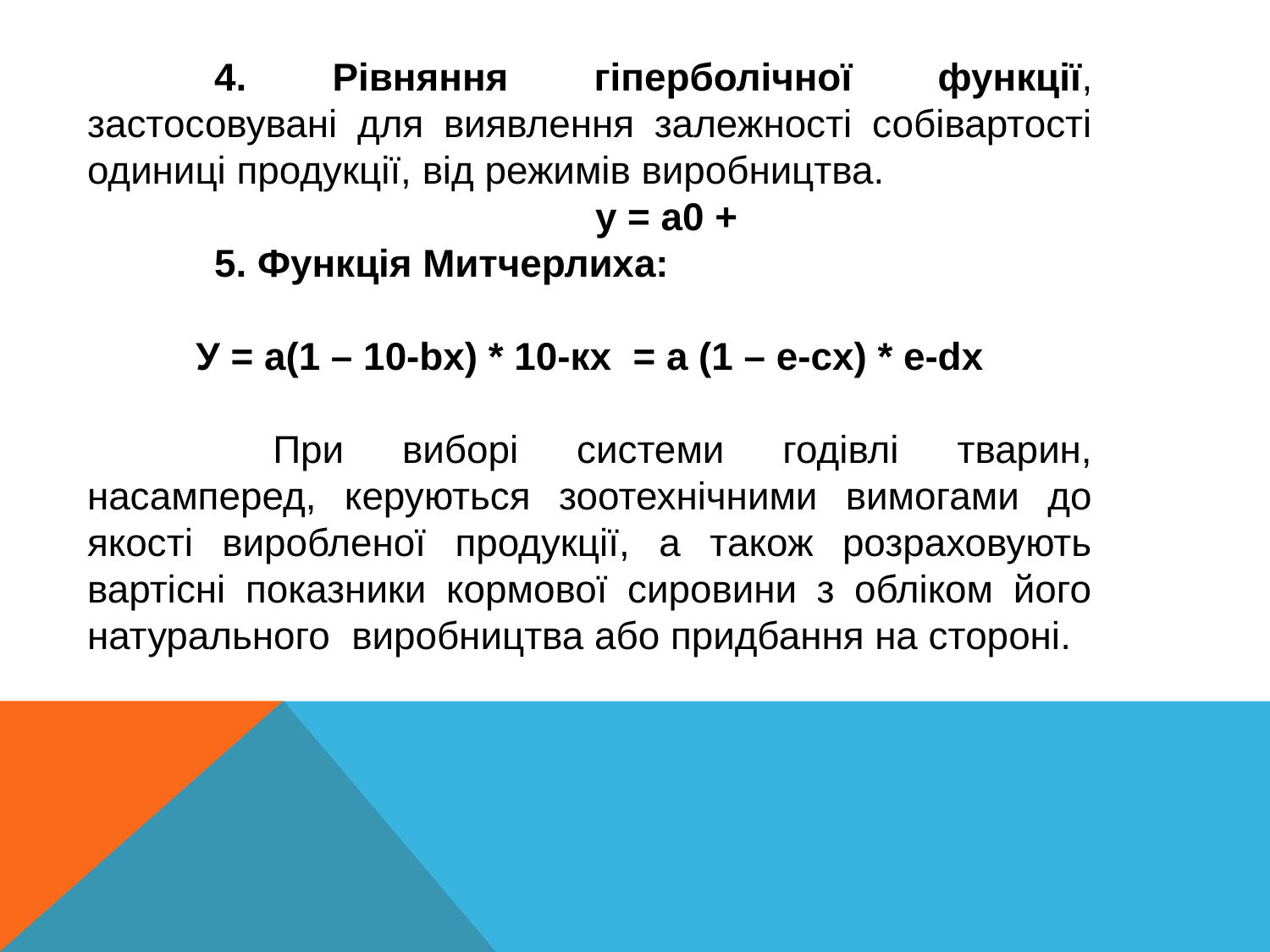

4. Рівняння гіперболічної функції, застосовувані для виявлення залежності собівартості одиниці продукції, від режимів виробництва.
				y = a0 +
	5. Функція Митчерлиха:

У = а(1 – 10-bx) * 10-кx  = а (1 – е-cx) * е-dx

	 При виборі системи годівлі тварин, насамперед, керуються зоотехнічними вимогами до якості виробленої продукції, а також розраховують вартісні показники кормової сировини з обліком його натурального  виробництва або придбання на стороні.